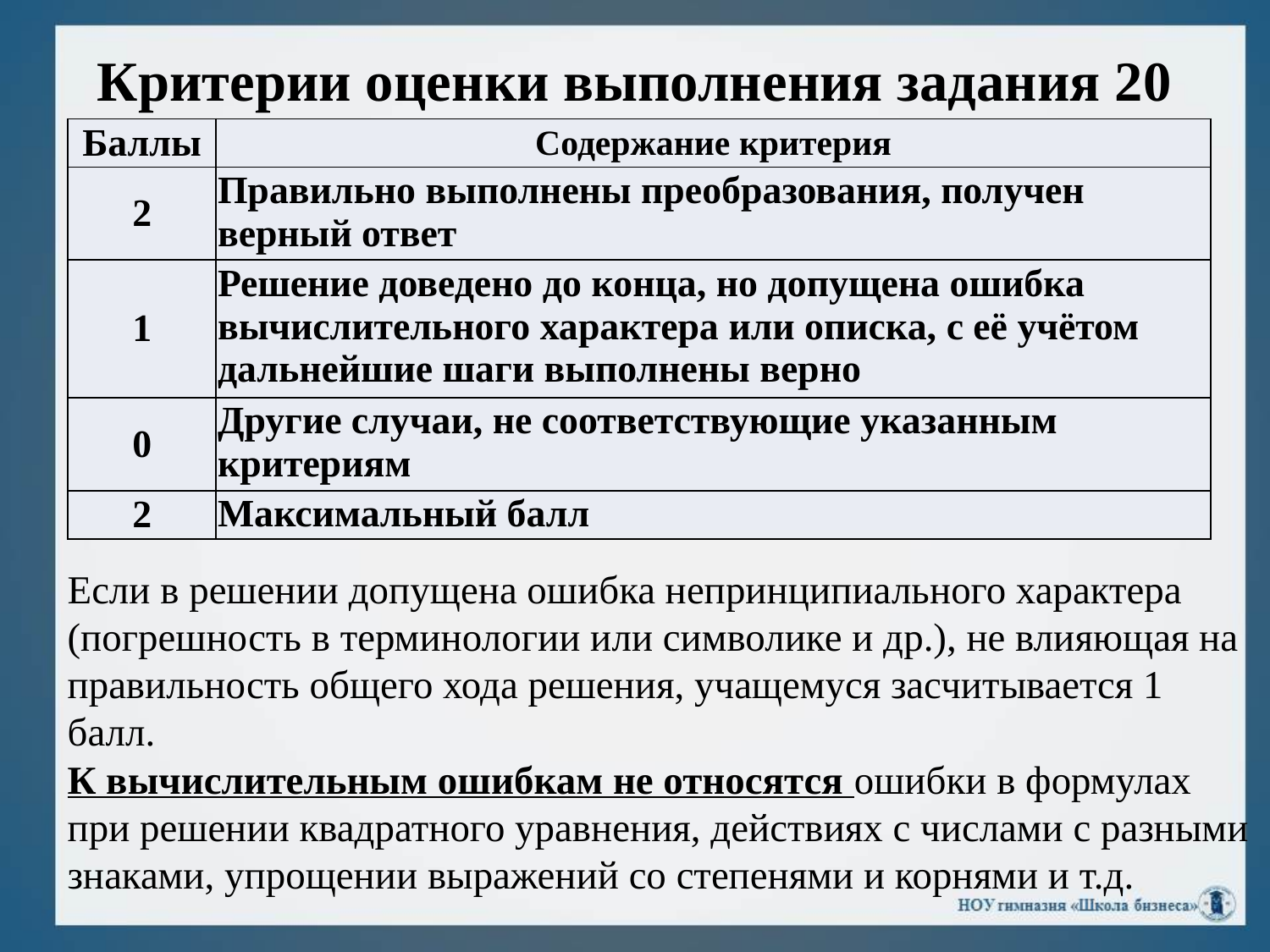

# Критерии оценки выполнения задания 20
| Баллы | Содержание критерия |
| --- | --- |
| 2 | Правильно выполнены преобразования, получен верный ответ |
| 1 | Решение доведено до конца, но допущена ошибка вычислительного характера или описка, с её учётом дальнейшие шаги выполнены верно |
| 0 | Другие случаи, не соответствующие указанным критериям |
| 2 | Максимальный балл |
Если в решении допущена ошибка непринципиального характера (погрешность в терминологии или символике и др.), не влияющая на правильность общего хода решения, учащемуся засчитывается 1 балл.
К вычислительным ошибкам не относятся ошибки в формулах при решении квадратного уравнения, действиях с числами с разными знаками, упрощении выражений со степенями и корнями и т.д.